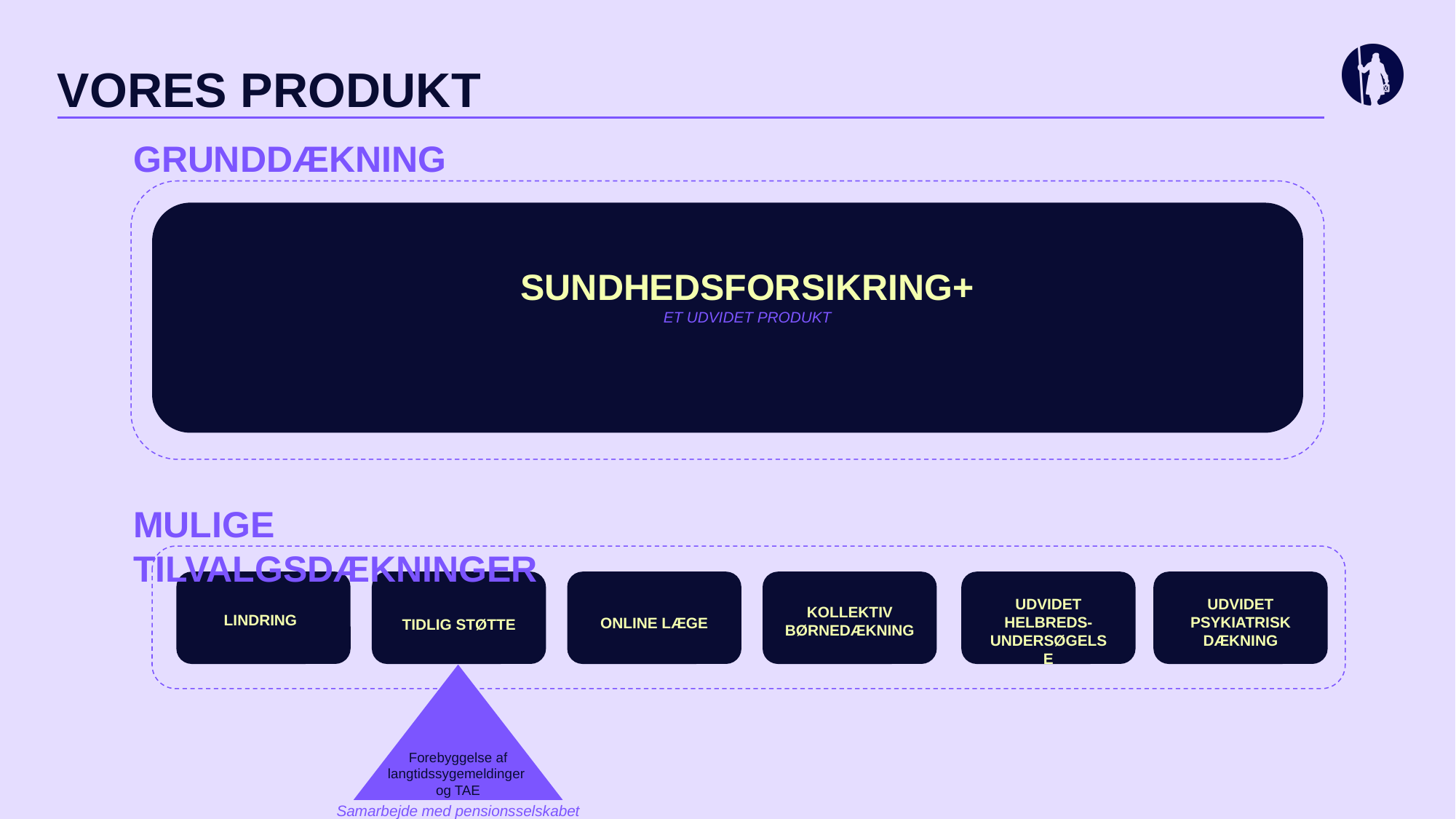

# VORES PRODUKT
GRUNDDÆKNING

SUNDHEDSFORSIKRING+
ET UDVIDET PRODUKT
MULIGE TILVALGSDÆKNINGER

UDVIDET HELBREDS-
UNDERSØGELSE
UDVIDET
PSYKIATRISK DÆKNING
KOLLEKTIV
BØRNEDÆKNING
LINDRING
ONLINE LÆGE
TIDLIG STØTTE

Forebyggelse af langtidssygemeldinger
og TAE
Samarbejde med pensionsselskabet